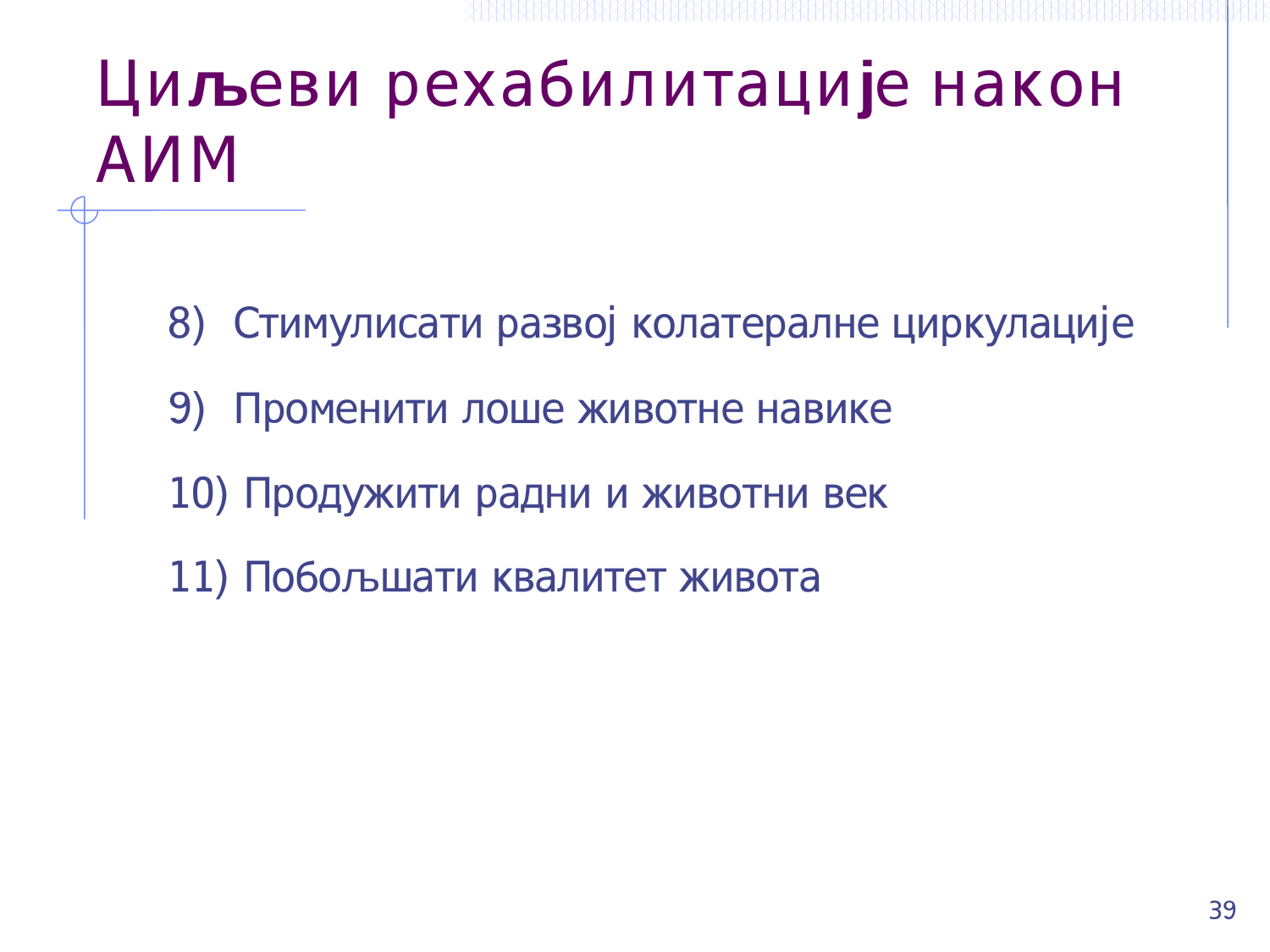

# Циљеви рехабилитације након АИМ
   8)  Стимулисати развој колатералне циркулације
   9)  Променити лоше животне навике
   10) Продужити радни и животни век
   11) Побољшати квалитет живота
39